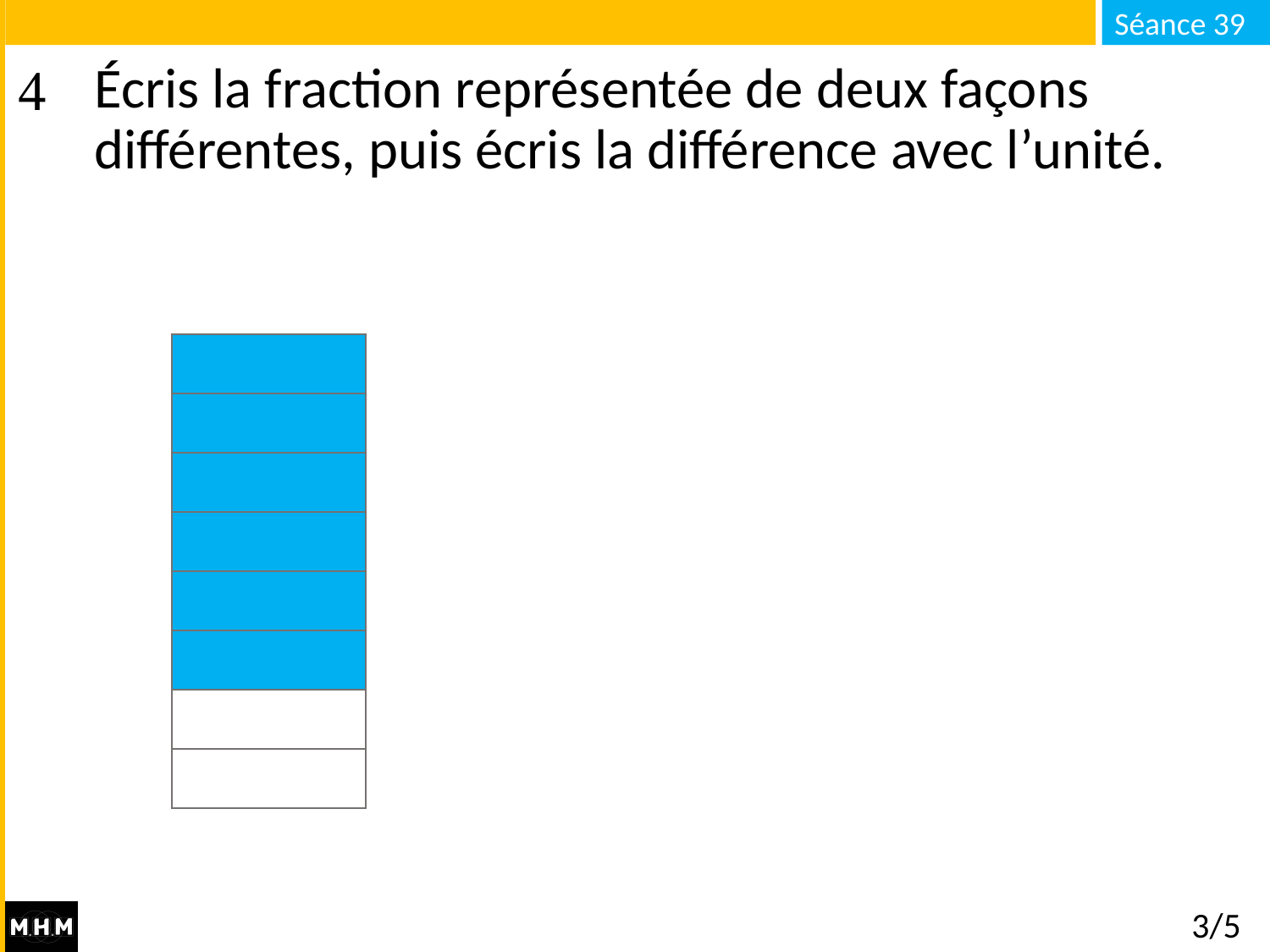

# Écris la fraction représentée de deux façons différentes, puis écris la différence avec l’unité.

3/5